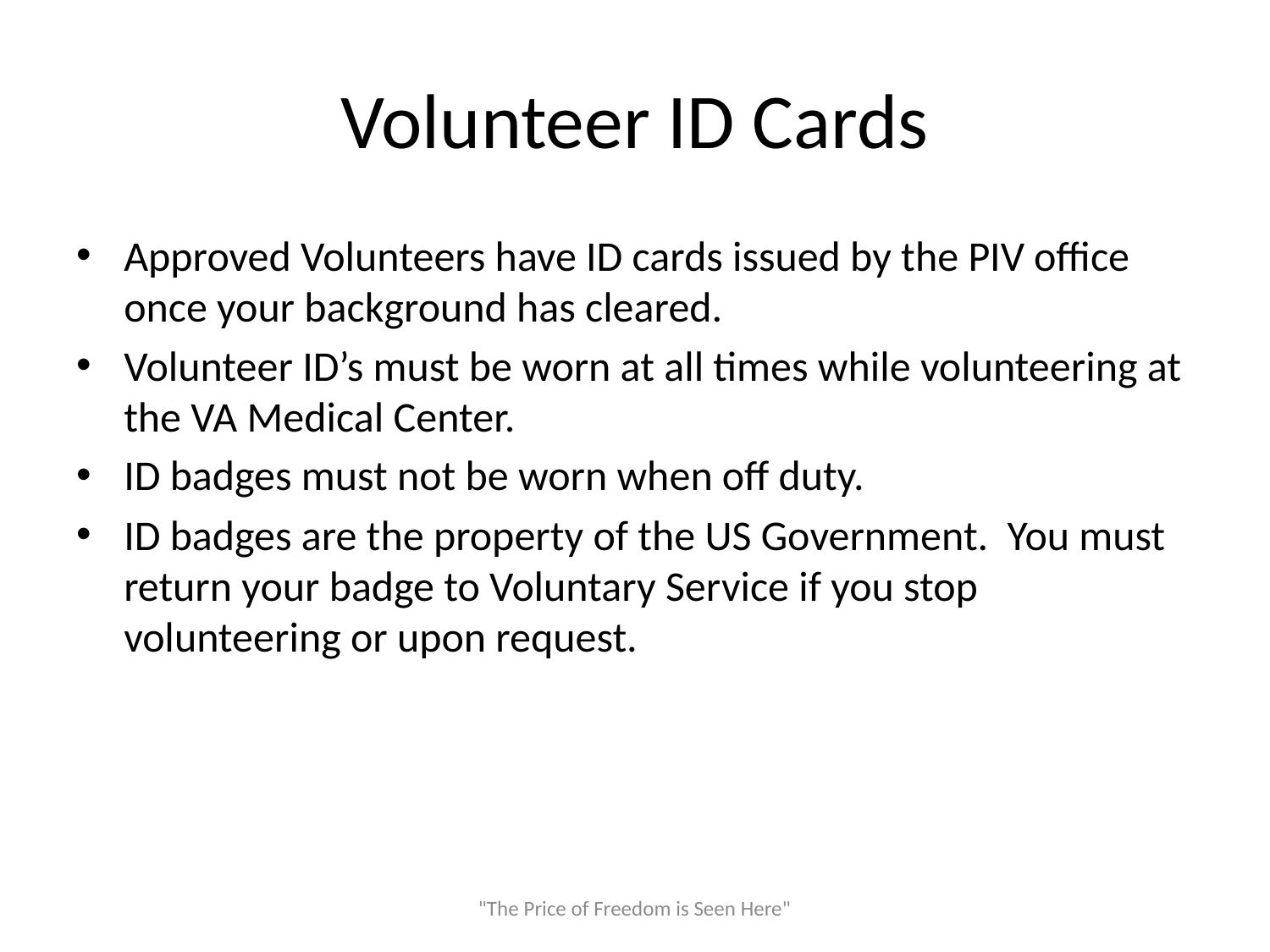

# Volunteer ID Cards
Approved Volunteers have ID cards issued by the PIV office once your background has cleared.
Volunteer ID’s must be worn at all times while volunteering at the VA Medical Center.
ID badges must not be worn when off duty.
ID badges are the property of the US Government.  You must return your badge to Voluntary Service if you stop volunteering or upon request.
"The Price of Freedom is Seen Here"